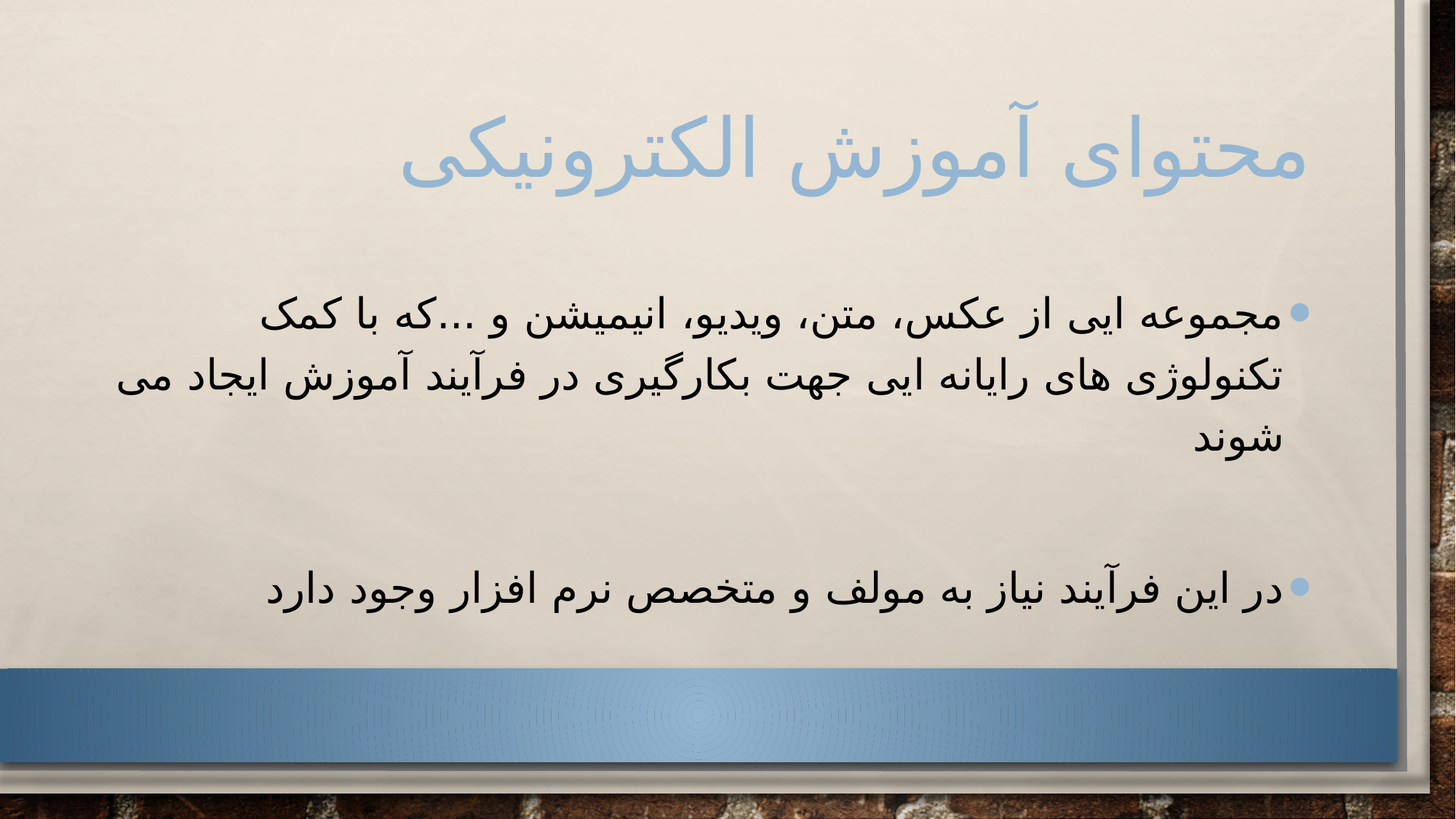

# محتوای آموزش الکترونیکی
مجموعه ایی از عکس، متن، ویدیو، انیمیشن و ...که با کمک تکنولوژی های رایانه ایی جهت بکارگیری در فرآیند آموزش ایجاد می شوند

در این فرآیند نیاز به مولف و متخصص نرم افزار وجود دارد